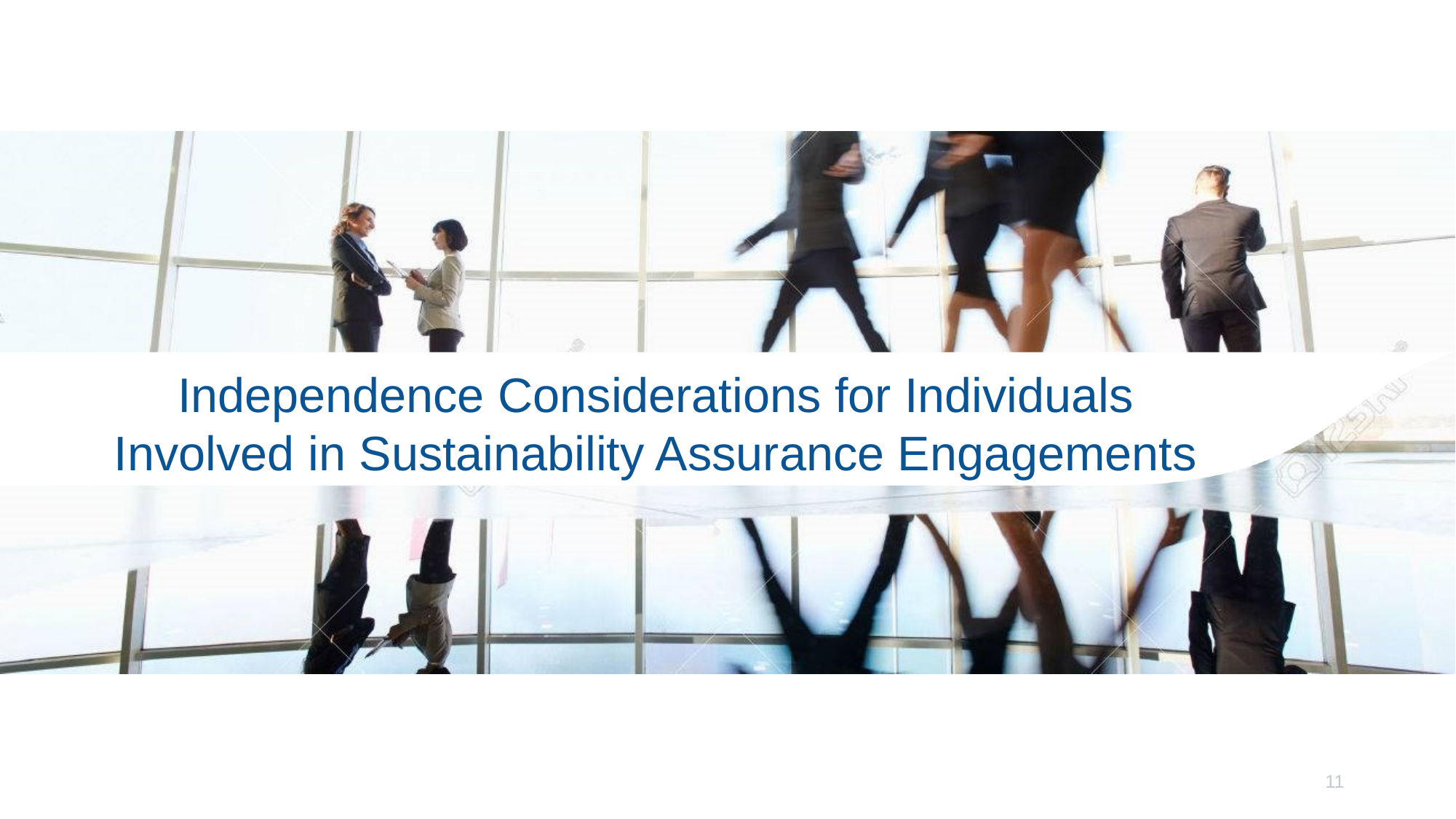

# Independence Considerations for Individuals Involved in Sustainability Assurance Engagements
11